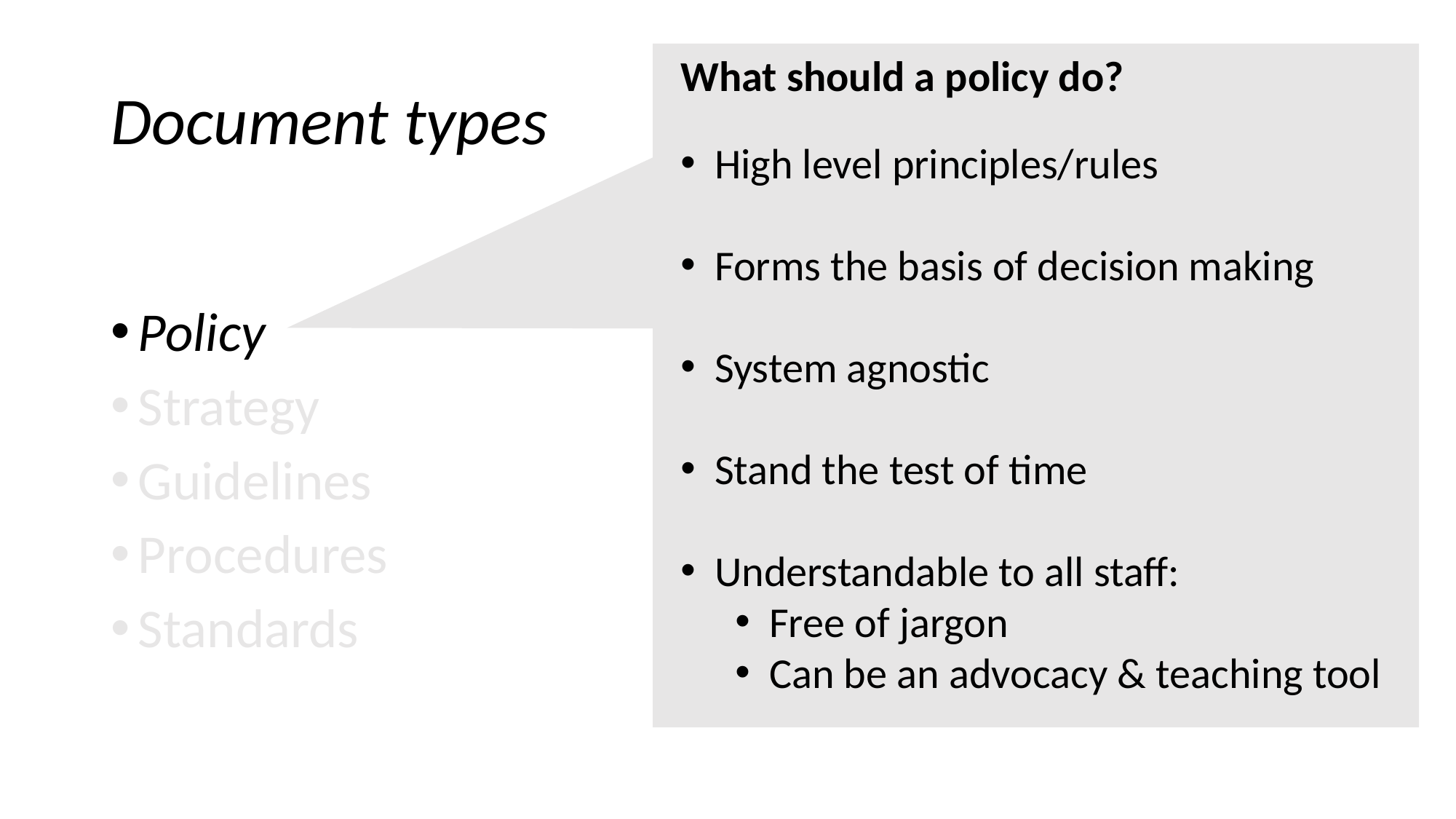

# Document types

What should a policy do?

High level principles/rules

Forms the basis of decision making

System agnostic

Stand the test of time

Understandable to all staff:
Free of jargon
Can be an advocacy & teaching tool

Policy
Strategy
Guidelines
Procedures
Standards